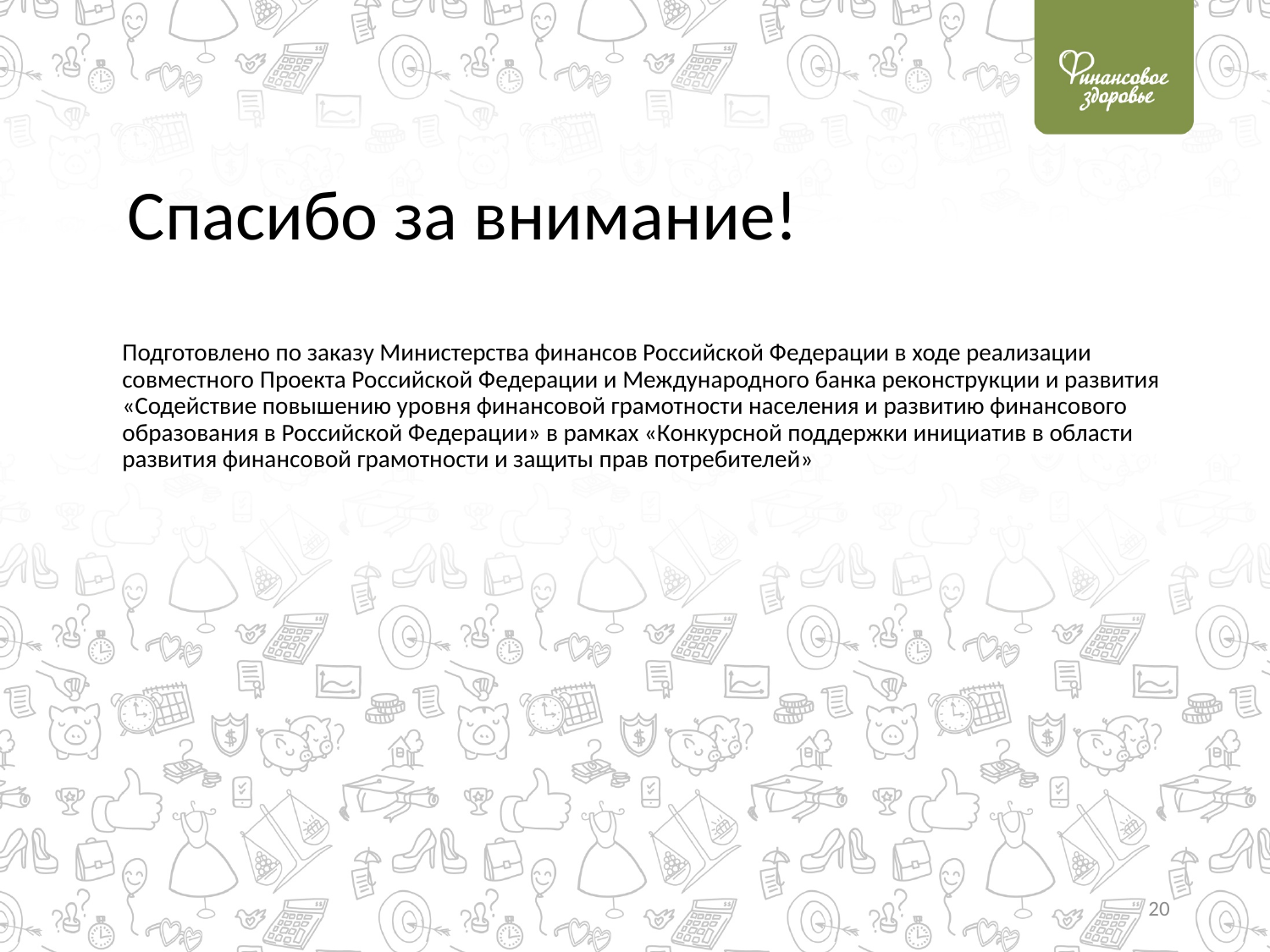

# Спасибо за внимание!
Подготовлено по заказу Министерства финансов Российской Федерации в ходе реализации совместного Проекта Российской Федерации и Международного банка реконструкции и развития «Содействие повышению уровня финансовой грамотности населения и развитию финансового образования в Российской Федерации» в рамках «Конкурсной поддержки инициатив в области развития финансовой грамотности и защиты прав потребителей»

20